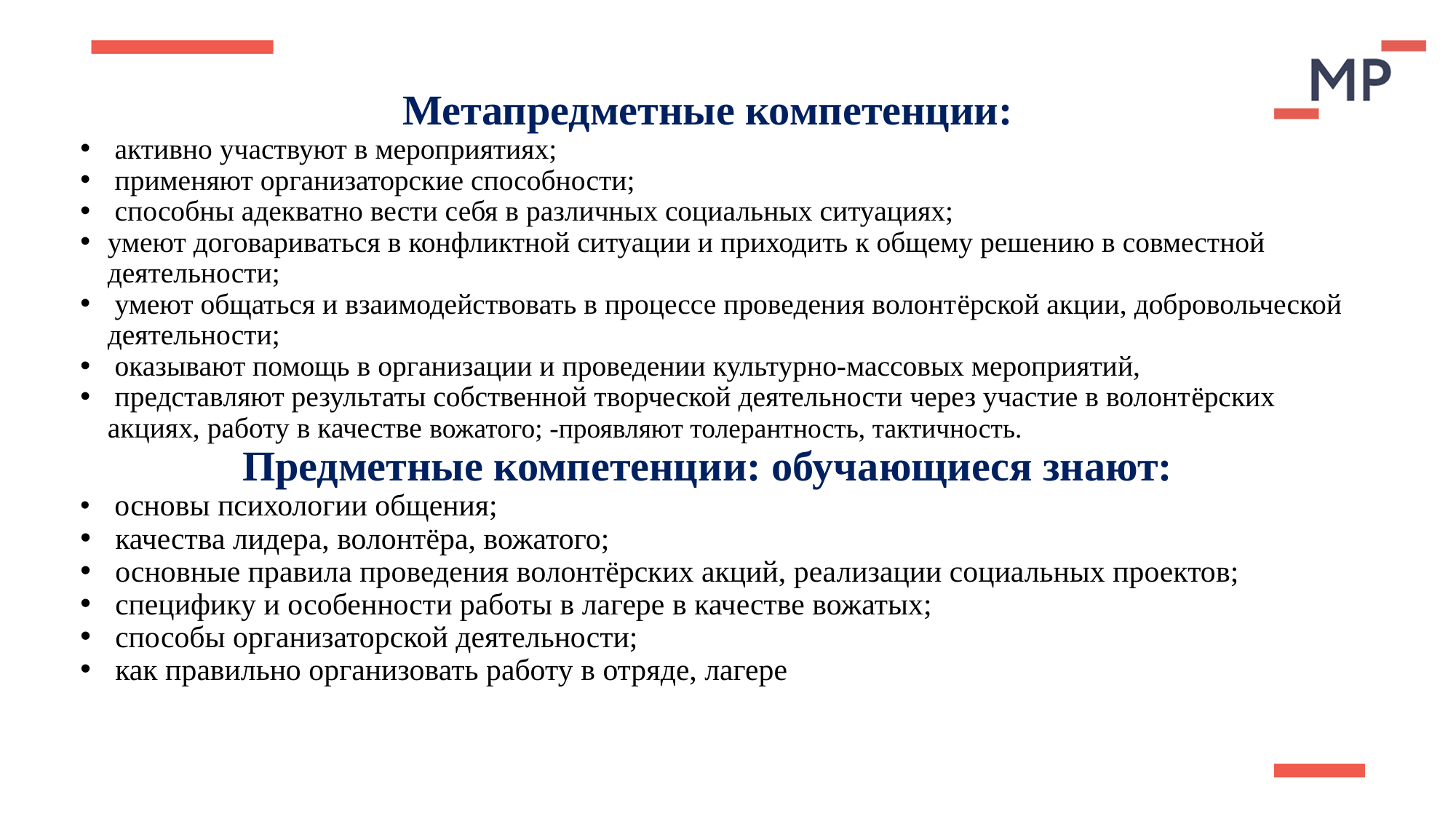

Метапредметные компетенции:
 активно участвуют в мероприятиях;
 применяют организаторские способности;
 способны адекватно вести себя в различных социальных ситуациях;
умеют договариваться в конфликтной ситуации и приходить к общему решению в совместной деятельности;
 умеют общаться и взаимодействовать в процессе проведения волонтёрской акции, добровольческой деятельности;
 оказывают помощь в организации и проведении культурно-массовых мероприятий,
 представляют результаты собственной творческой деятельности через участие в волонтёрских акциях, работу в качестве вожатого; -проявляют толерантность, тактичность.
Предметные компетенции: обучающиеся знают:
 основы психологии общения;
 качества лидера, волонтёра, вожатого;
 основные правила проведения волонтёрских акций, реализации социальных проектов;
 специфику и особенности работы в лагере в качестве вожатых;
 способы организаторской деятельности;
 как правильно организовать работу в отряде, лагере